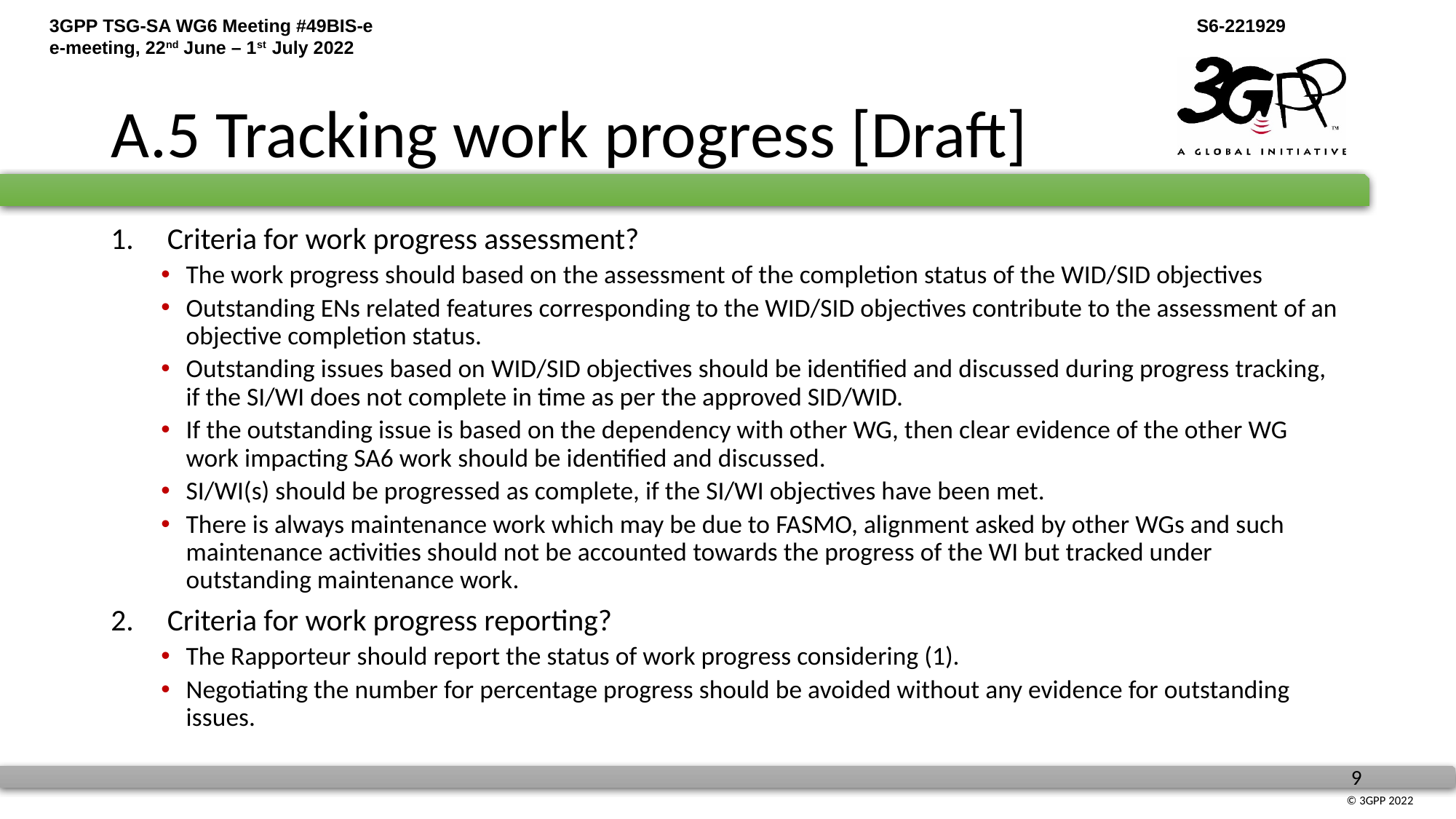

# A.5 Tracking work progress [Draft]
Criteria for work progress assessment?
The work progress should based on the assessment of the completion status of the WID/SID objectives
Outstanding ENs related features corresponding to the WID/SID objectives contribute to the assessment of an objective completion status.
Outstanding issues based on WID/SID objectives should be identified and discussed during progress tracking, if the SI/WI does not complete in time as per the approved SID/WID.
If the outstanding issue is based on the dependency with other WG, then clear evidence of the other WG work impacting SA6 work should be identified and discussed.
SI/WI(s) should be progressed as complete, if the SI/WI objectives have been met.
There is always maintenance work which may be due to FASMO, alignment asked by other WGs and such maintenance activities should not be accounted towards the progress of the WI but tracked under outstanding maintenance work.
Criteria for work progress reporting?
The Rapporteur should report the status of work progress considering (1).
Negotiating the number for percentage progress should be avoided without any evidence for outstanding issues.